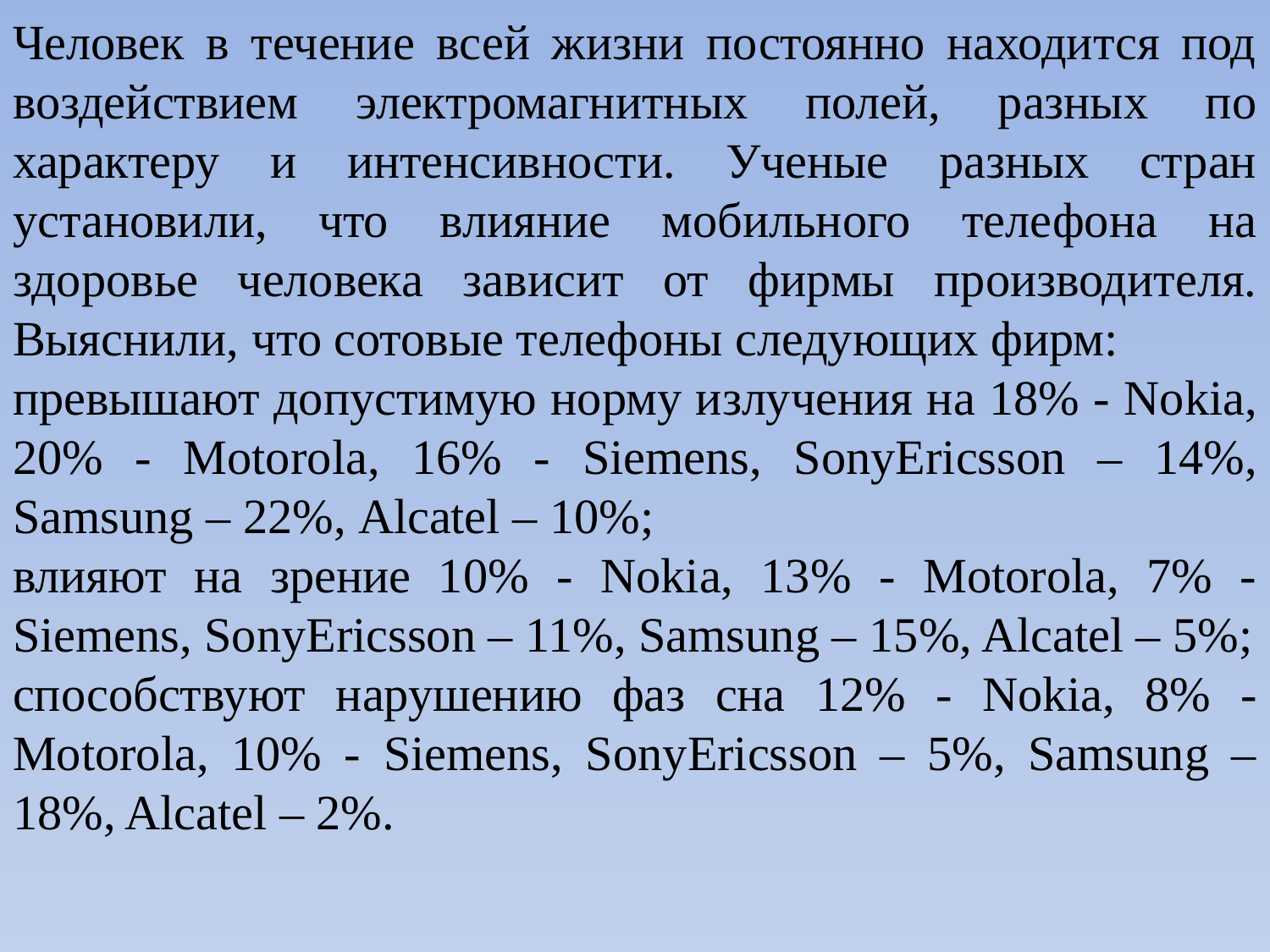

Человек в течение всей жизни постоянно находится под воздействием электромагнитных полей, разных по характеру и интенсивности. Ученые разных стран установили, что влияние мобильного телефона на здоровье человека зависит от фирмы производителя. Выяснили, что сотовые телефоны следующих фирм:
превышают допустимую норму излучения на 18% - Nokia, 20% - Motorola, 16% - Siemens, SonyEricsson – 14%, Samsung – 22%, Alcatel – 10%;
влияют на зрение 10% - Nokia, 13% - Motorola, 7% - Siemens, SonyEricsson – 11%, Samsung – 15%, Alcatel – 5%;
способствуют нарушению фаз сна 12% - Nokia, 8% - Motorola, 10% - Siemens, SonyEricsson – 5%, Samsung – 18%, Alcatel – 2%.